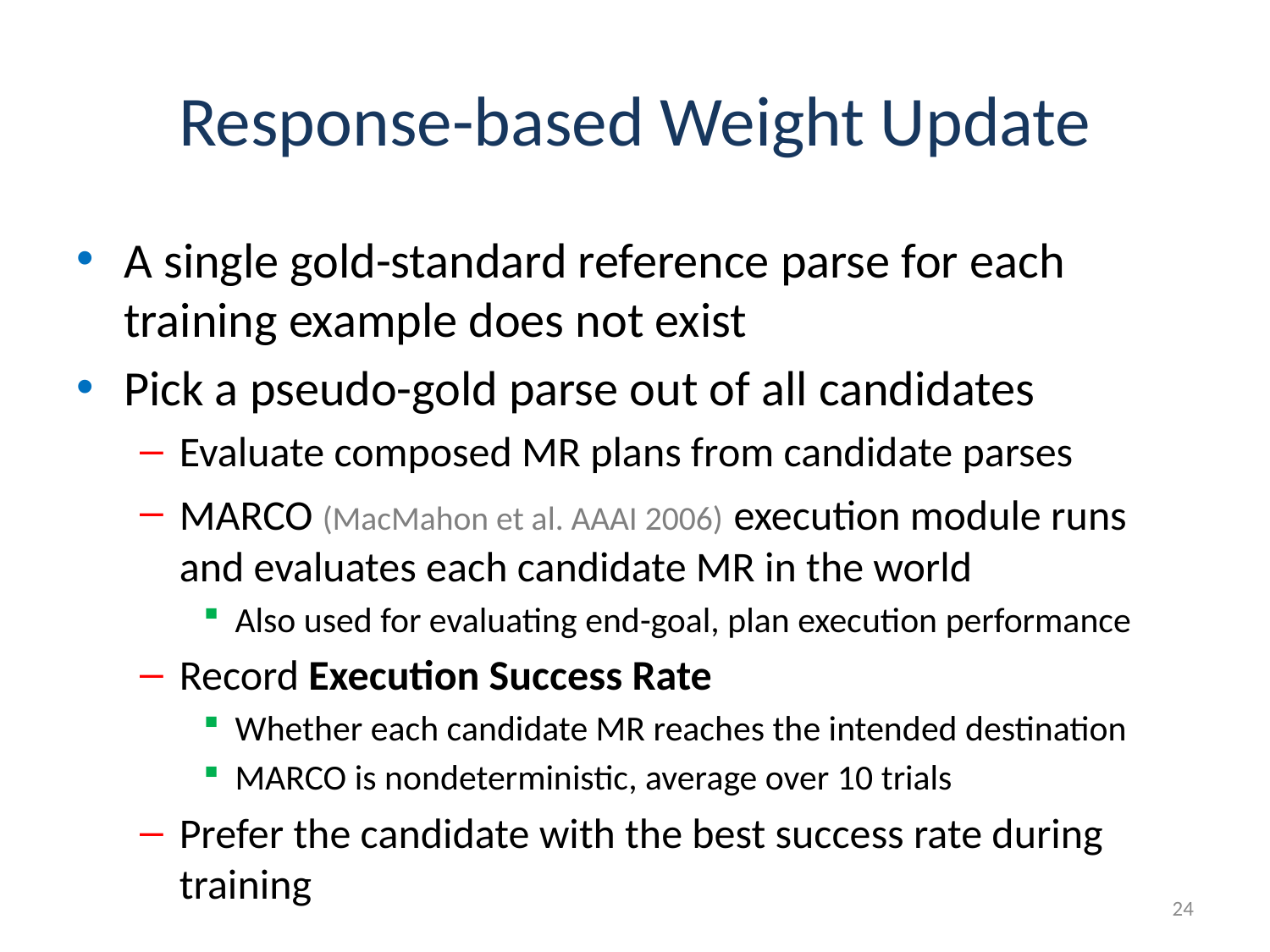

# Response-based Weight Update
A single gold-standard reference parse for each training example does not exist
Pick a pseudo-gold parse out of all candidates
Evaluate composed MR plans from candidate parses
MARCO (MacMahon et al. AAAI 2006) execution module runs and evaluates each candidate MR in the world
Also used for evaluating end-goal, plan execution performance
Record Execution Success Rate
Whether each candidate MR reaches the intended destination
MARCO is nondeterministic, average over 10 trials
Prefer the candidate with the best success rate during training

24